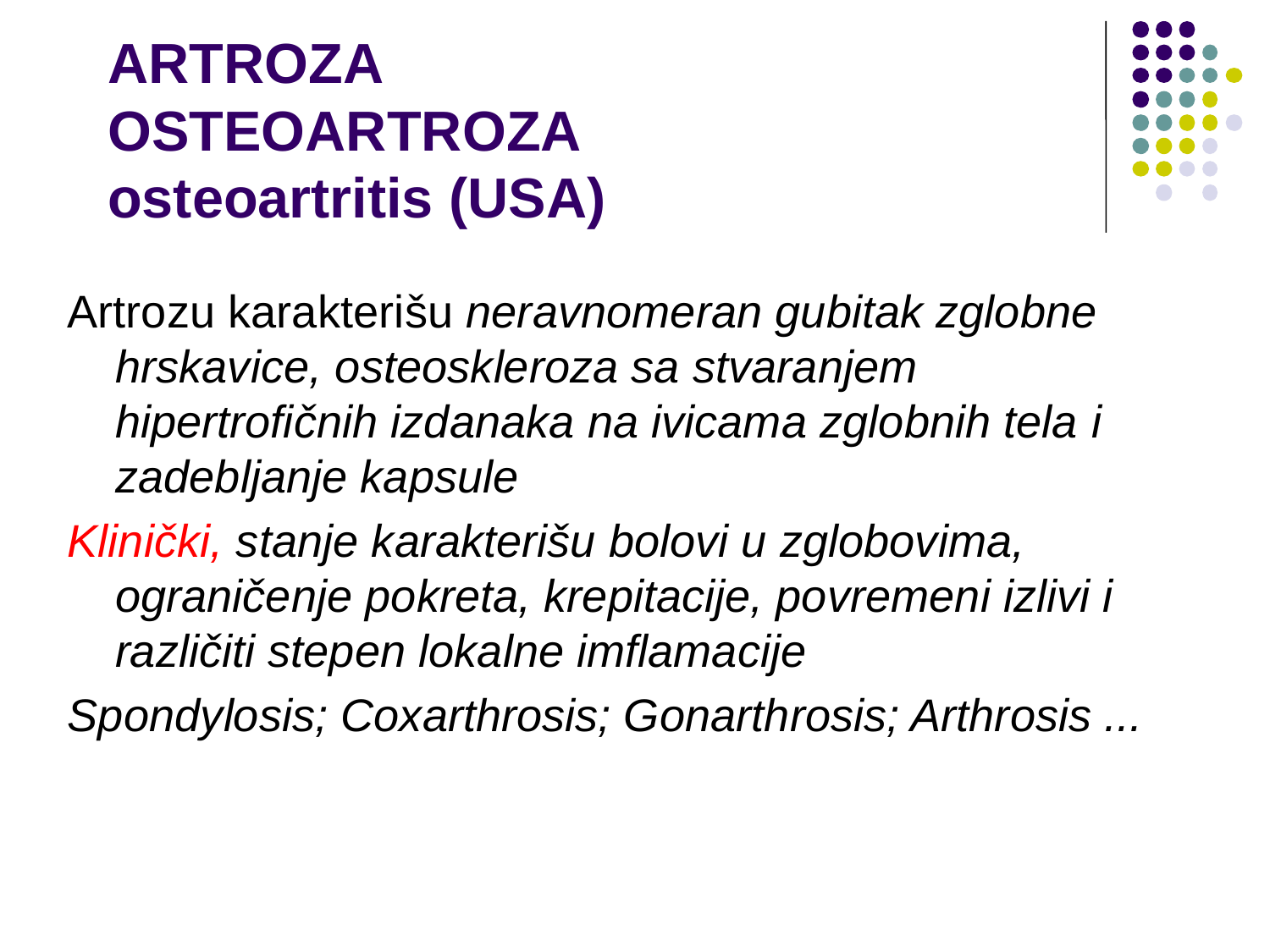

# ARTROZA OSTEOARTROZA osteoartritis (USA)
Artrozu karakterišu neravnomeran gubitak zglobne hrskavice, osteoskleroza sa stvaranjem hipertrofičnih izdanaka na ivicama zglobnih tela i zadebljanje kapsule
Klinički, stanje karakterišu bolovi u zglobovima, ograničenje pokreta, krepitacije, povremeni izlivi i različiti stepen lokalne imflamacije
Spondylosis; Coxarthrosis; Gonarthrosis; Arthrosis ...